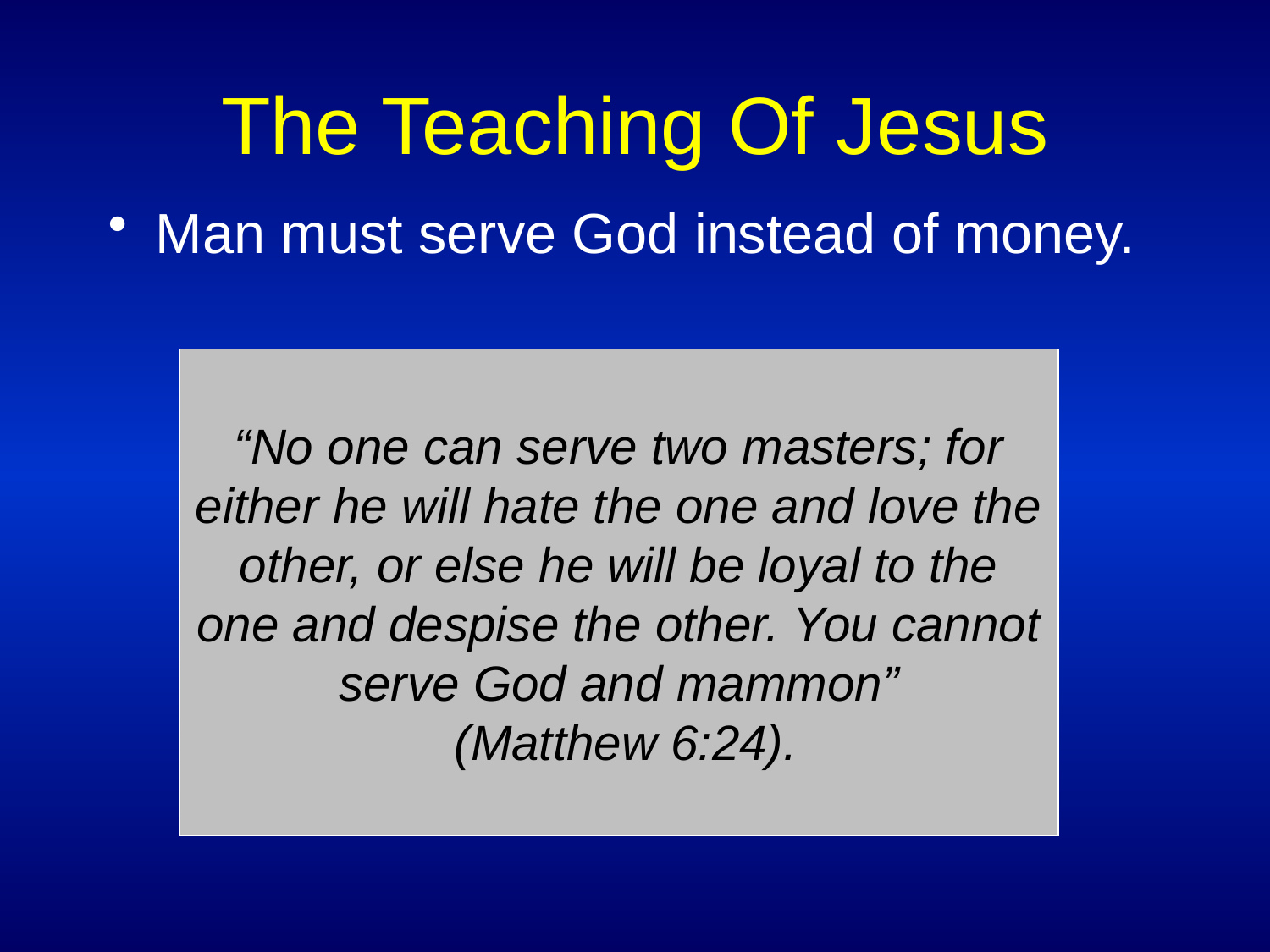

# The Teaching Of Jesus
Man must serve God instead of money.
“No one can serve two masters; for either he will hate the one and love the other, or else he will be loyal to the one and despise the other. You cannot serve God and mammon”
 (Matthew 6:24).